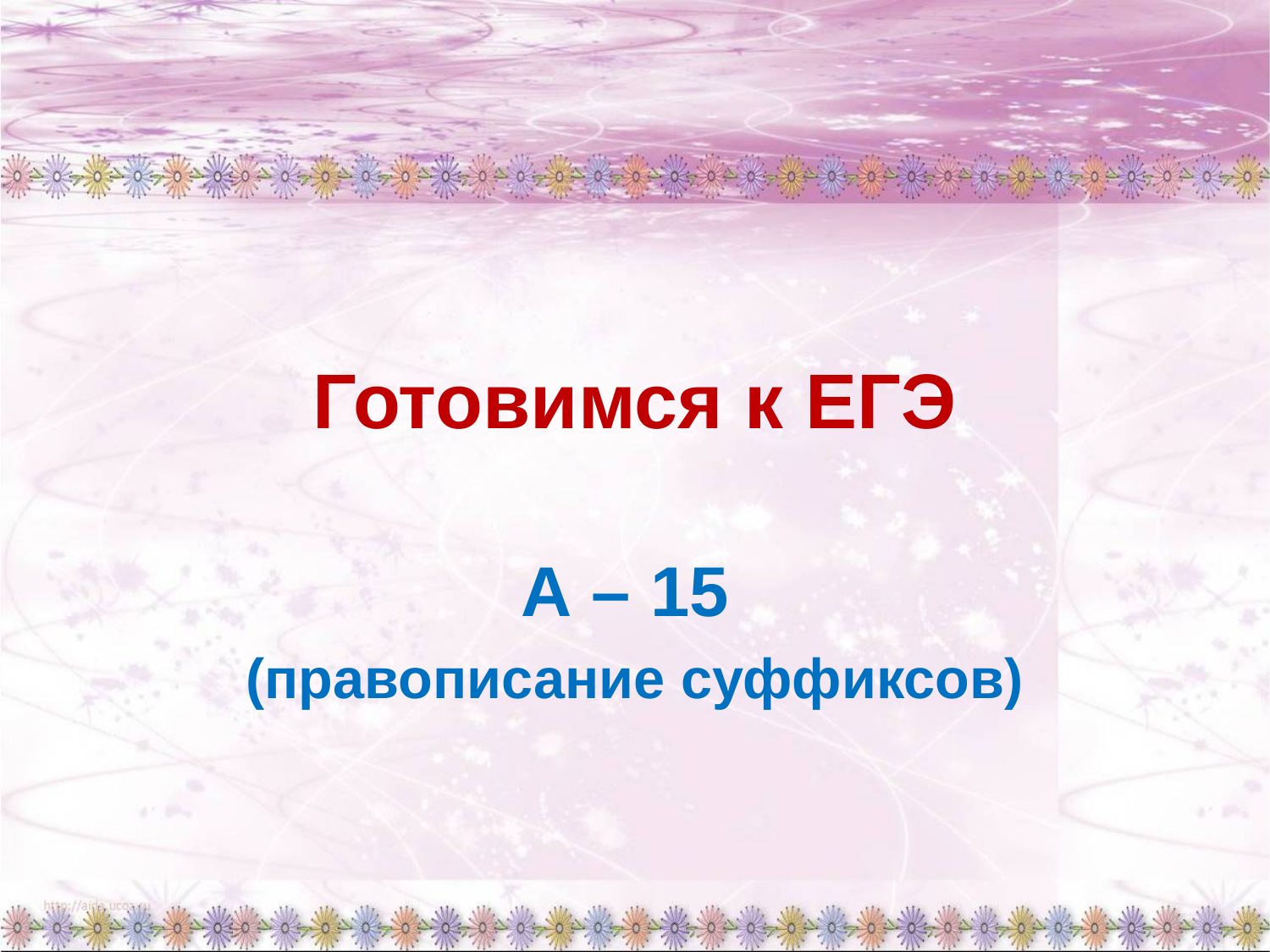

# Готовимся к ЕГЭ
А – 15
(правописание суффиксов)